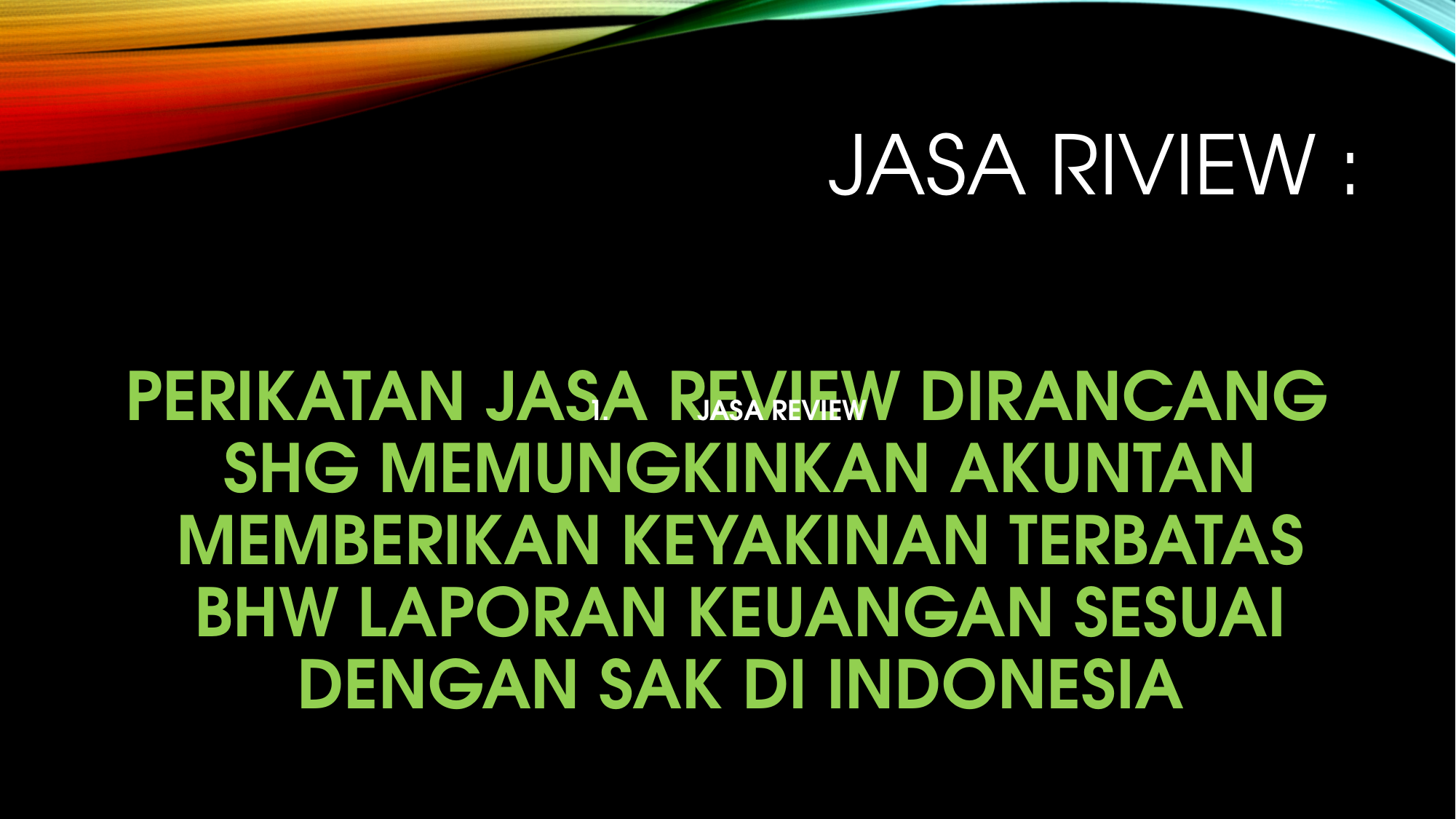

# JASA RIVIEW :

PERIKATAN JASA REVIEW DIRANCANG SHG MEMUNGKINKAN AKUNTAN MEMBERIKAN KEYAKINAN TERBATAS BHW LAPORAN KEUANGAN SESUAI DENGAN SAK DI INDONESIA
JASA REVIEW